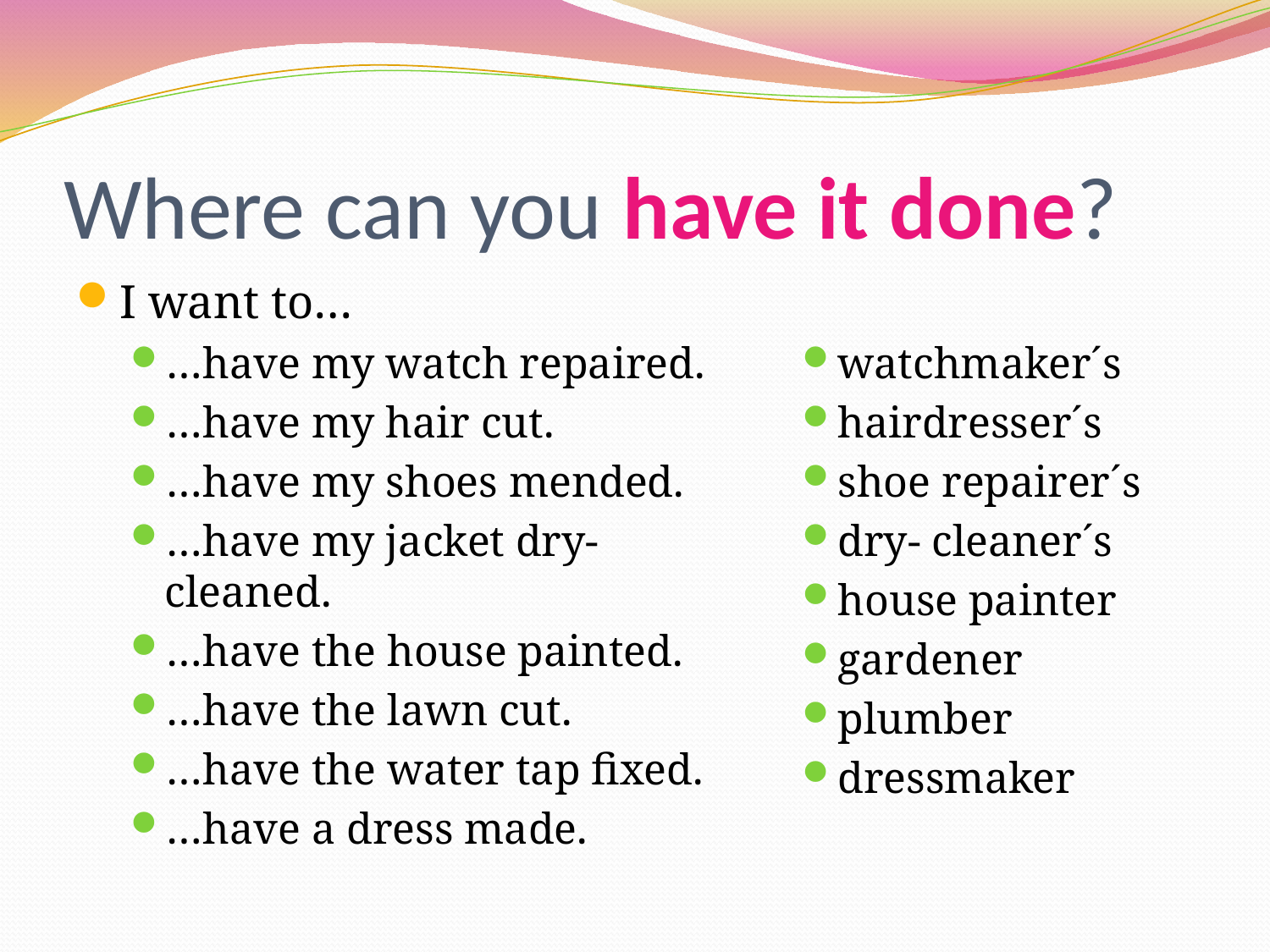

# Where can you have it done?
I want to…
…have my watch repaired.
…have my hair cut.
…have my shoes mended.
…have my jacket dry-cleaned.
…have the house painted.
…have the lawn cut.
…have the water tap fixed.
…have a dress made.

watchmaker´s
hairdresser´s
shoe repairer´s
dry- cleaner´s
house painter
gardener
plumber
dressmaker